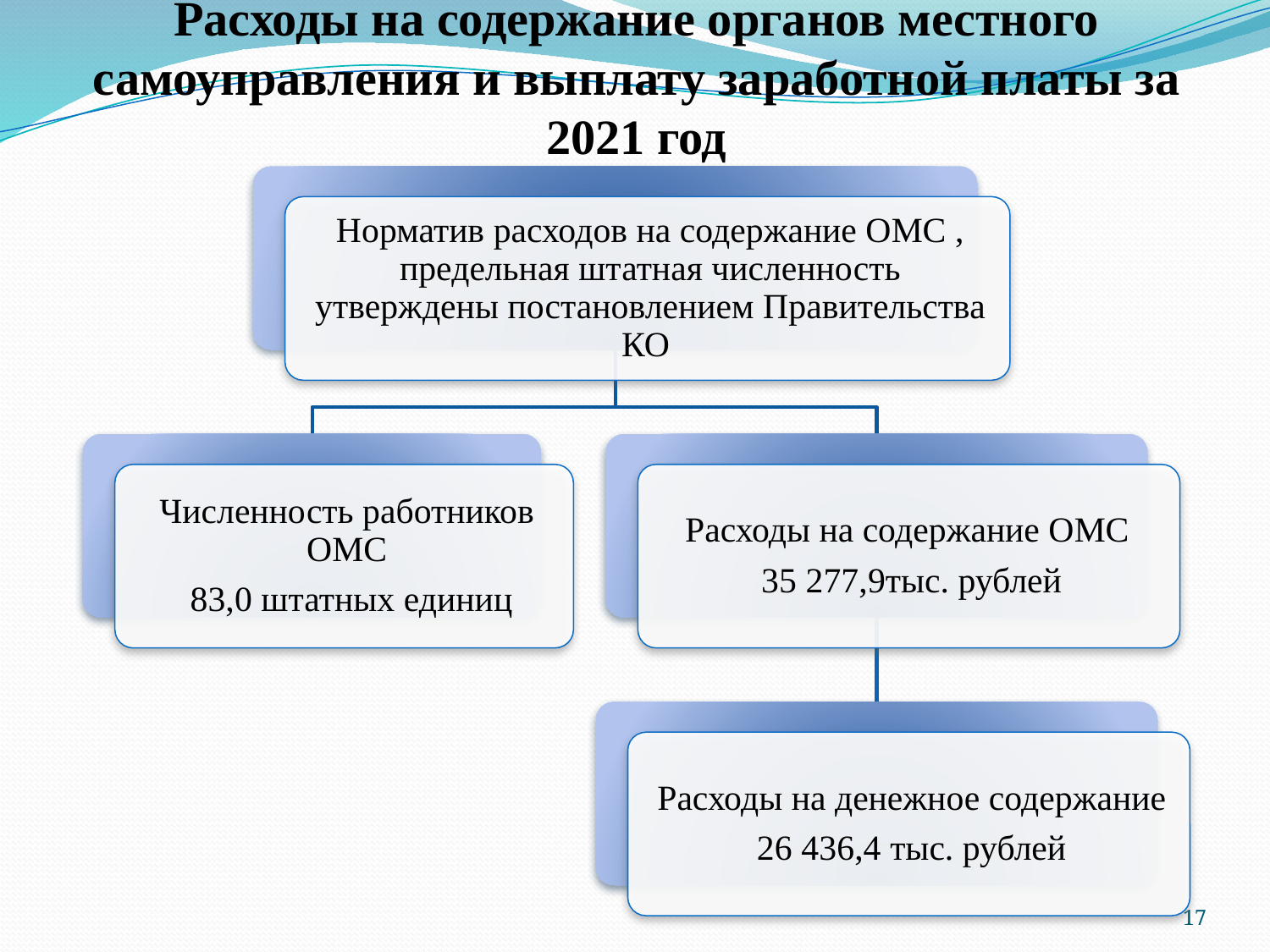

# Расходы на содержание органов местного самоуправления и выплату заработной платы за 2021 год
Норматив расходов на содержание ОМС , предельная штатная численность утверждены постановлением Правительства КО
Численность работников ОМС
 83,0 штатных единиц
Расходы на содержание ОМС
35 277,9тыс. рублей
Расходы на денежное содержание
26 436,4 тыс. рублей
17